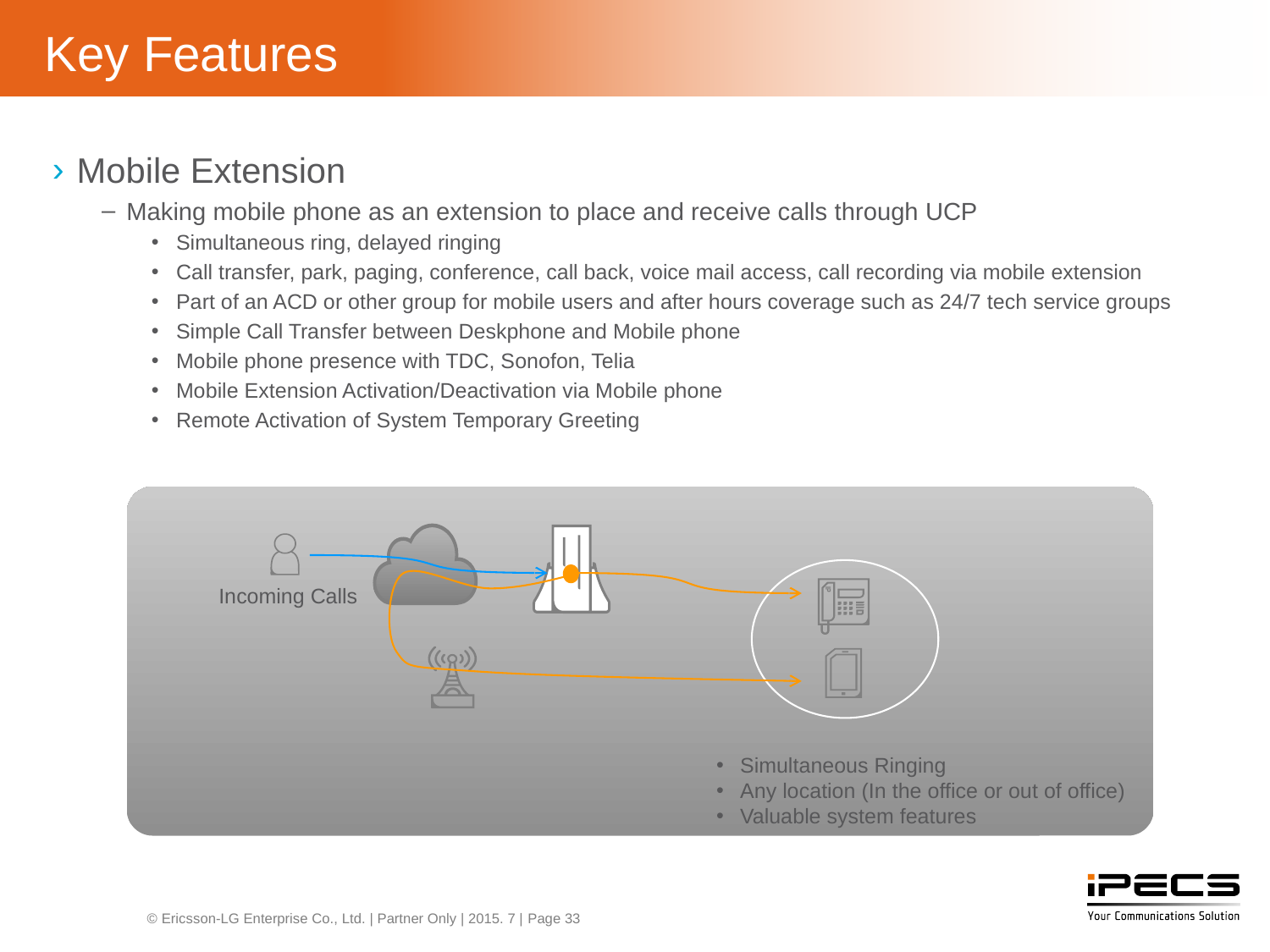

# Key Features
Mobile Extension
Making mobile phone as an extension to place and receive calls through UCP
Simultaneous ring, delayed ringing
Call transfer, park, paging, conference, call back, voice mail access, call recording via mobile extension
Part of an ACD or other group for mobile users and after hours coverage such as 24/7 tech service groups
Simple Call Transfer between Deskphone and Mobile phone
Mobile phone presence with TDC, Sonofon, Telia
Mobile Extension Activation/Deactivation via Mobile phone
Remote Activation of System Temporary Greeting

Incoming Calls

Simultaneous Ringing
Any location (In the office or out of office)
Valuable system features